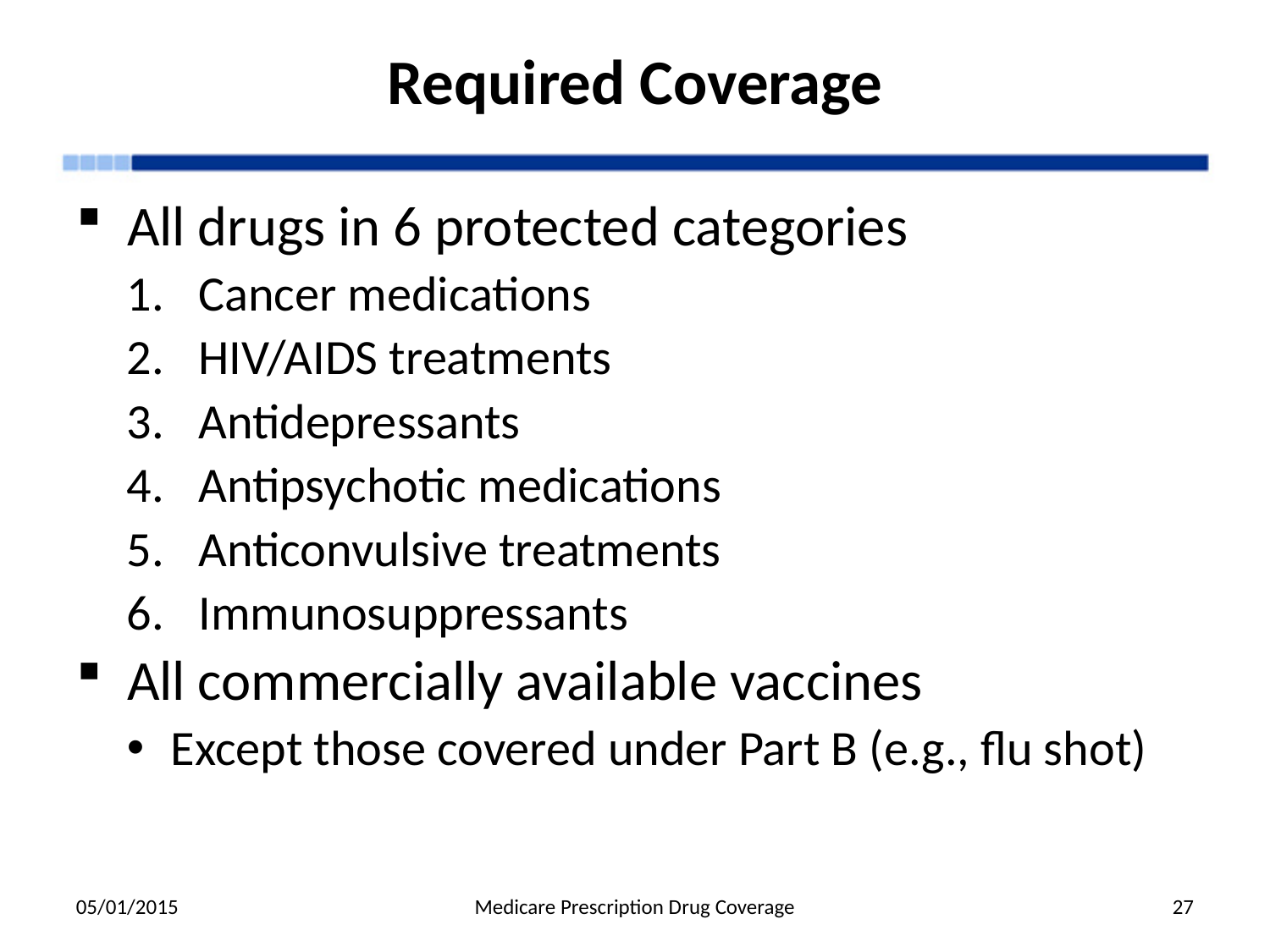

# Required Coverage
All drugs in 6 protected categories
Cancer medications
HIV/AIDS treatments
Antidepressants
Antipsychotic medications
Anticonvulsive treatments
Immunosuppressants
All commercially available vaccines
Except those covered under Part B (e.g., flu shot)
05/01/2015
Medicare Prescription Drug Coverage
27